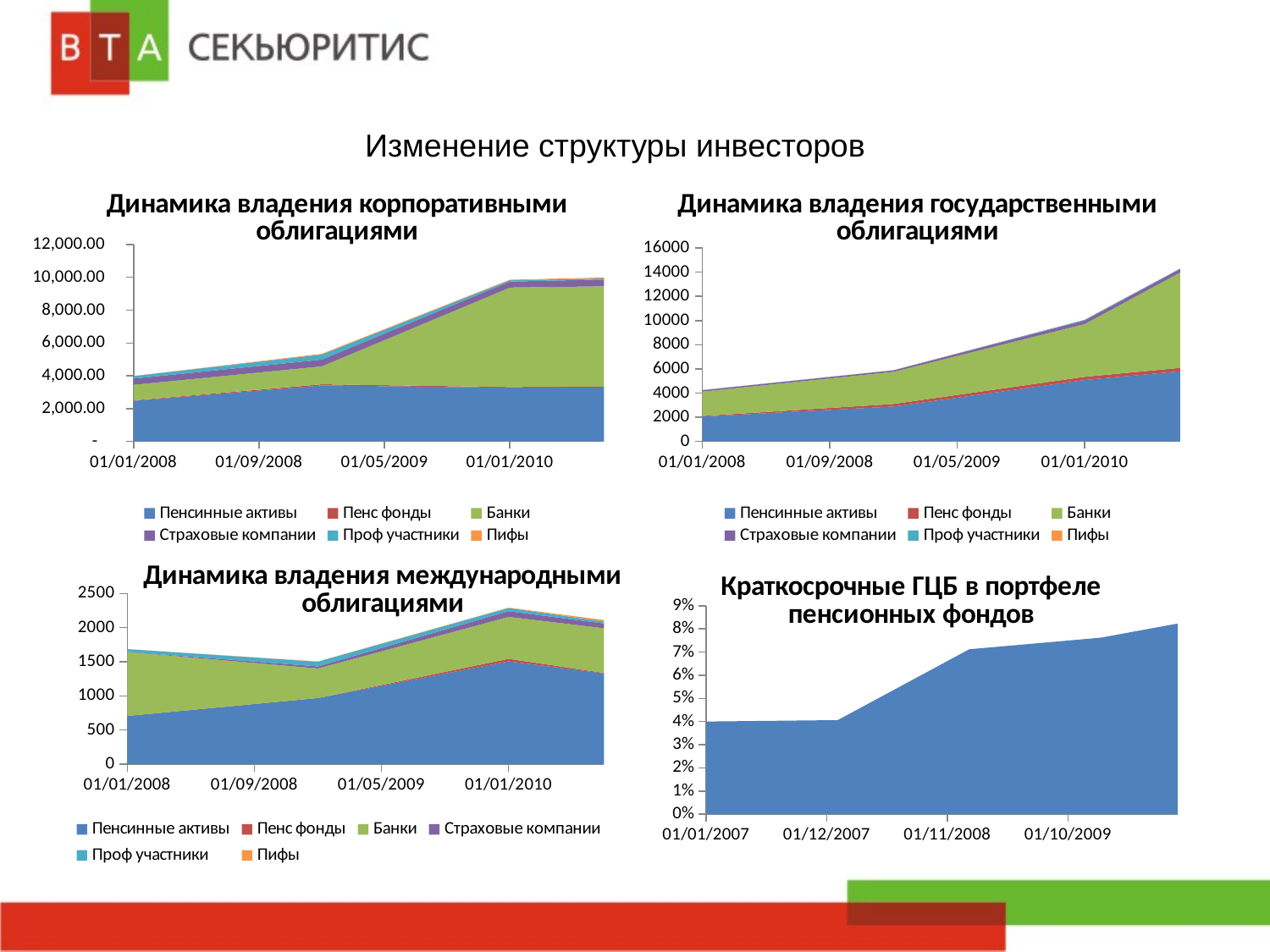

Изменение структуры инвесторов

### Chart: Динамика владения корпоративными облигациями

| Category | Пенсинные активы | Пенс фонды | Банки | Страховые компании | Проф участники | Пифы |
|---|---|---|---|---|---|---|
| 39448 | 2467.55510342489 | 34.66259749067481 | 945.5205154289582 | 381.60732451678535 | 151.84130213631738 | 0.0 |
| 39814 | 3411.237707697527 | 70.451000339098 | 1090.5188199389625 | 410.72227873855525 | 313.27229569345593 | 43.004408273991174 |
| 40179 | 3268.1993896236 | 44.767717870464566 | 6062.577144794846 | 364.7677178704646 | 81.35639199728722 | 31.26483553747033 |
| 40360 | 3288.491013903024 | 51.583587656832755 | 6109.148864021711 | 417.49745676500453 | 67.04645642590727 | 50.186503899627 |

### Chart: Динамика владения государственными облигациями

| Category | Пенсинные активы | Пенс фонды | Банки | Страховые компании | Проф участники | Пифы |
|---|---|---|---|---|---|---|
| 39448 | 2057.4092912851816 | 49.711766700576455 | 2012.3431671753128 | 111.84130213631741 | 13.82841641234317 | 0.0 |
| 39814 | 2883.8792811122407 | 213.07561885384857 | 2655.0084774499833 | 128.85723974228594 | 0.0 | 0.4340454391319092 |
| 40179 | 5076.466598847067 | 267.73821634452315 | 4364.550695150901 | 291.3733468972533 | 58.12817904374365 | 2.8823329942353344 |
| 40360 | 5802.265174635477 | 280.78670735842616 | 7895.367921329264 | 283.1671753136657 | 40.61037639877931 | 3.0722278738555437 |

### Chart: Динамика владения международными облигациями

| Category | Пенсинные активы | Пенс фонды | Банки | Страховые компании | Проф участники | Пифы |
|---|---|---|---|---|---|---|
| 39448 | 704.835537470329 | 0.44760935910478133 | 937.8433367243134 | 2.8891149542217702 | 39.94574432010852 | 0.0 |
| 39814 | 967.9688029840624 | 0.7392336385215336 | 433.4554086130892 | 30.01695489996609 | 69.47439810105104 | 2.427941675144117 |
| 40179 | 1507.1888775856223 | 36.39199728721595 | 614.6354696507291 | 83.29603255340783 | 47.24313326551376 | 4.8965751102068475 |
| 40360 | 1329.589691420821 | 7.575449304849111 | 655.1848084096316 | 69.94235334011543 | 28.78942014242111 | 21.02407595795185 |

### Chart: Краткосрочные ГЦБ в портфеле пенсионных фондов

| Category |  |
|---|---|
| 39083 | 0.04000000000000002 |
| 39448 | 0.0406 |
| 39814 | 0.0712 |
| 40179 | 0.0762 |
| 40391 | 0.08230000000000001 |